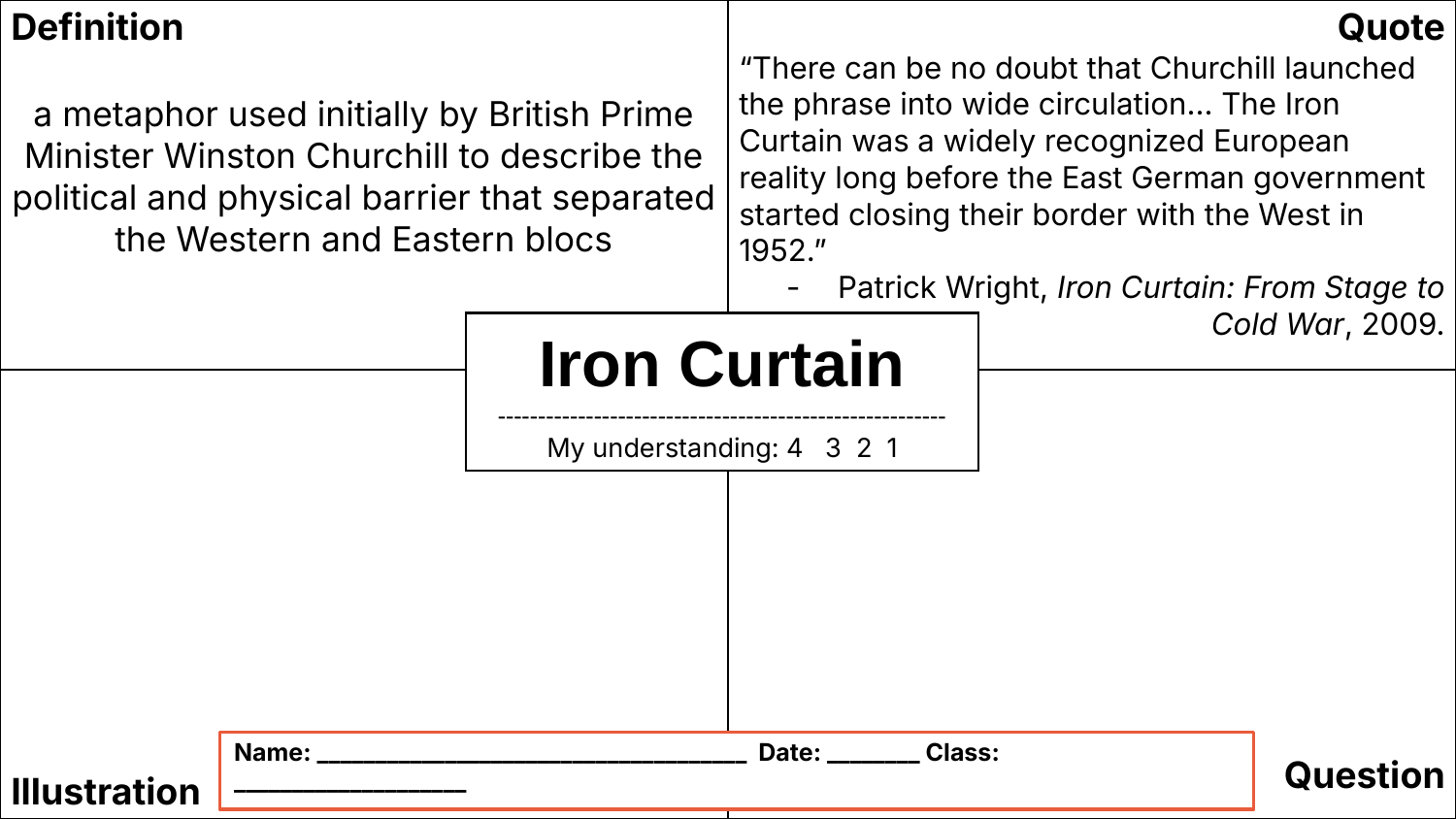

| Definition a metaphor used initially by British Prime Minister Winston Churchill to describe the political and physical barrier that separated the Western and Eastern blocs | Quote “There can be no doubt that Churchill launched the phrase into wide circulation… The Iron Curtain was a widely recognized European reality long before the East German government started closing their border with the West in 1952.” Patrick Wright, Iron Curtain: From Stage to Cold War, 2009. |
| --- | --- |
| Illustration | Imp Question |
Iron Curtain
--------------------------------------------------------
My understanding: 4   3  2  1
Name: _____________________________________  Date: ________ Class: ____________________